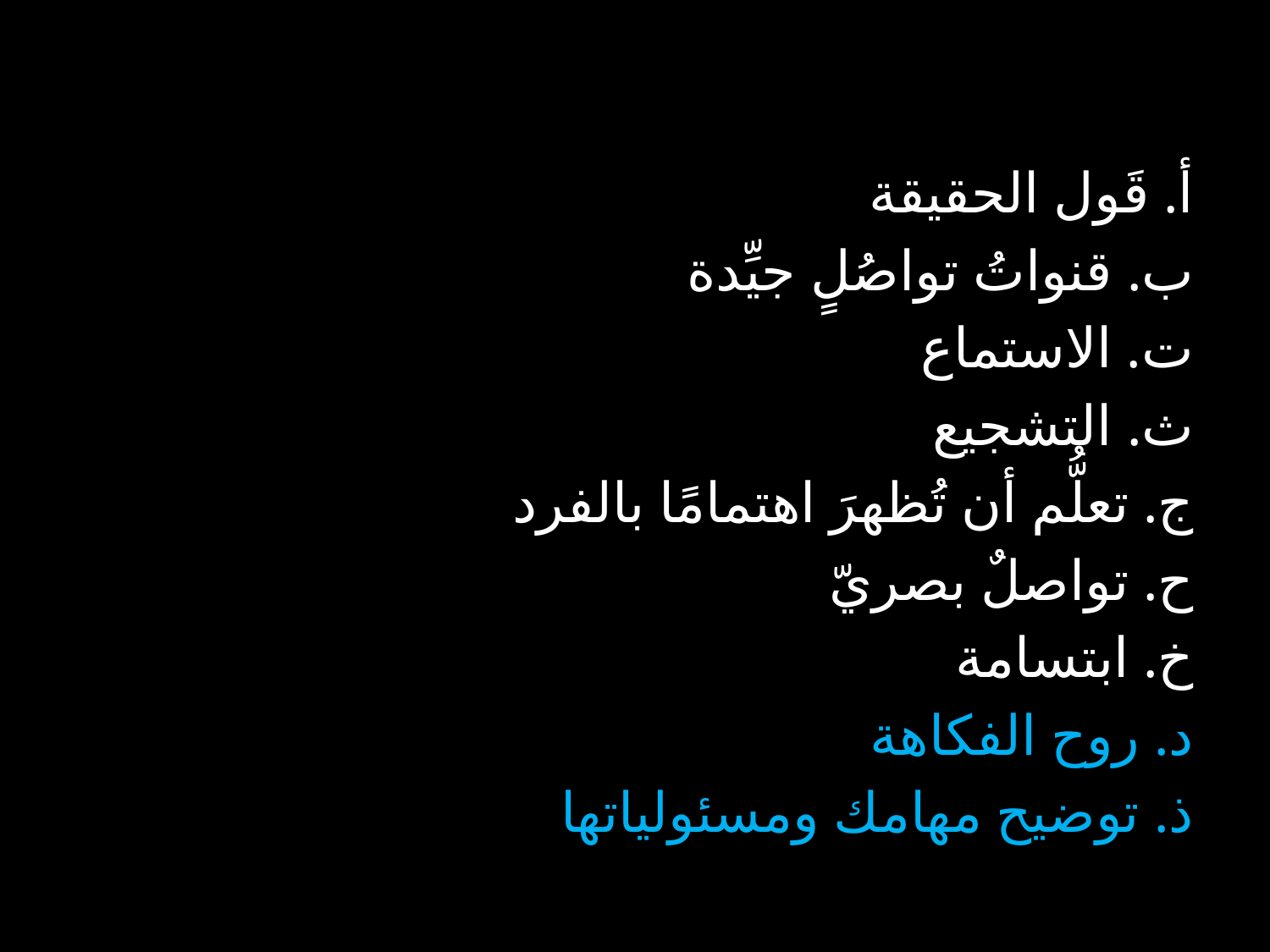

أ. قَول الحقيقة
ب. قنواتُ تواصُلٍ جيِّدة
ت. الاستماع
ث. التشجيع
ج. تعلُّم أن تُظهرَ اهتمامًا بالفرد
ح. تواصلٌ بصريّ
خ. ابتسامة
د. روح الفكاهة
ذ. توضيح مهامك ومسئولياتها